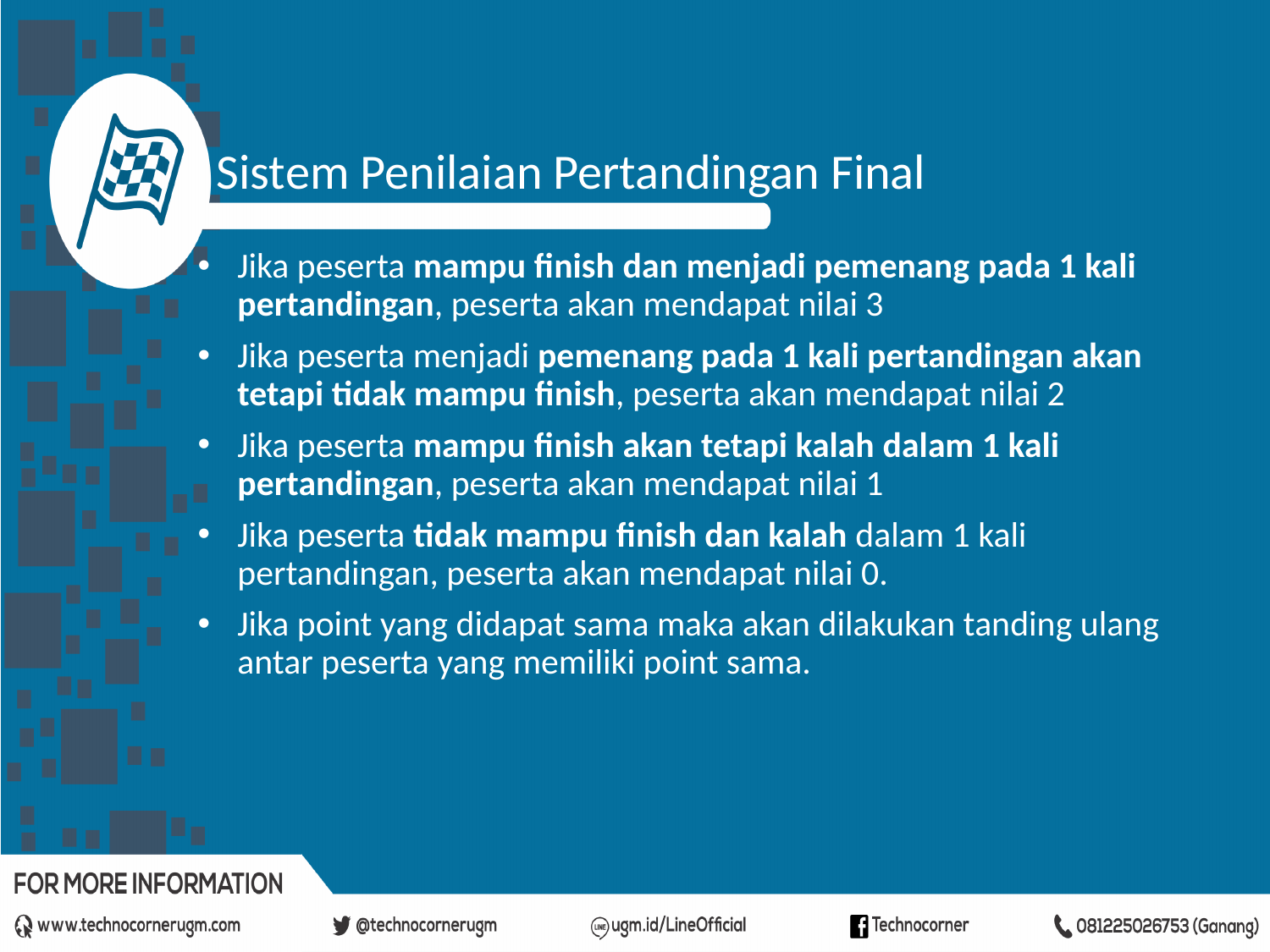

# Sistem Penilaian Pertandingan Final

Jika peserta mampu finish dan menjadi pemenang pada 1 kali pertandingan, peserta akan mendapat nilai 3
Jika peserta menjadi pemenang pada 1 kali pertandingan akan tetapi tidak mampu finish, peserta akan mendapat nilai 2
Jika peserta mampu finish akan tetapi kalah dalam 1 kali pertandingan, peserta akan mendapat nilai 1
Jika peserta tidak mampu finish dan kalah dalam 1 kali pertandingan, peserta akan mendapat nilai 0.
Jika point yang didapat sama maka akan dilakukan tanding ulang antar peserta yang memiliki point sama.